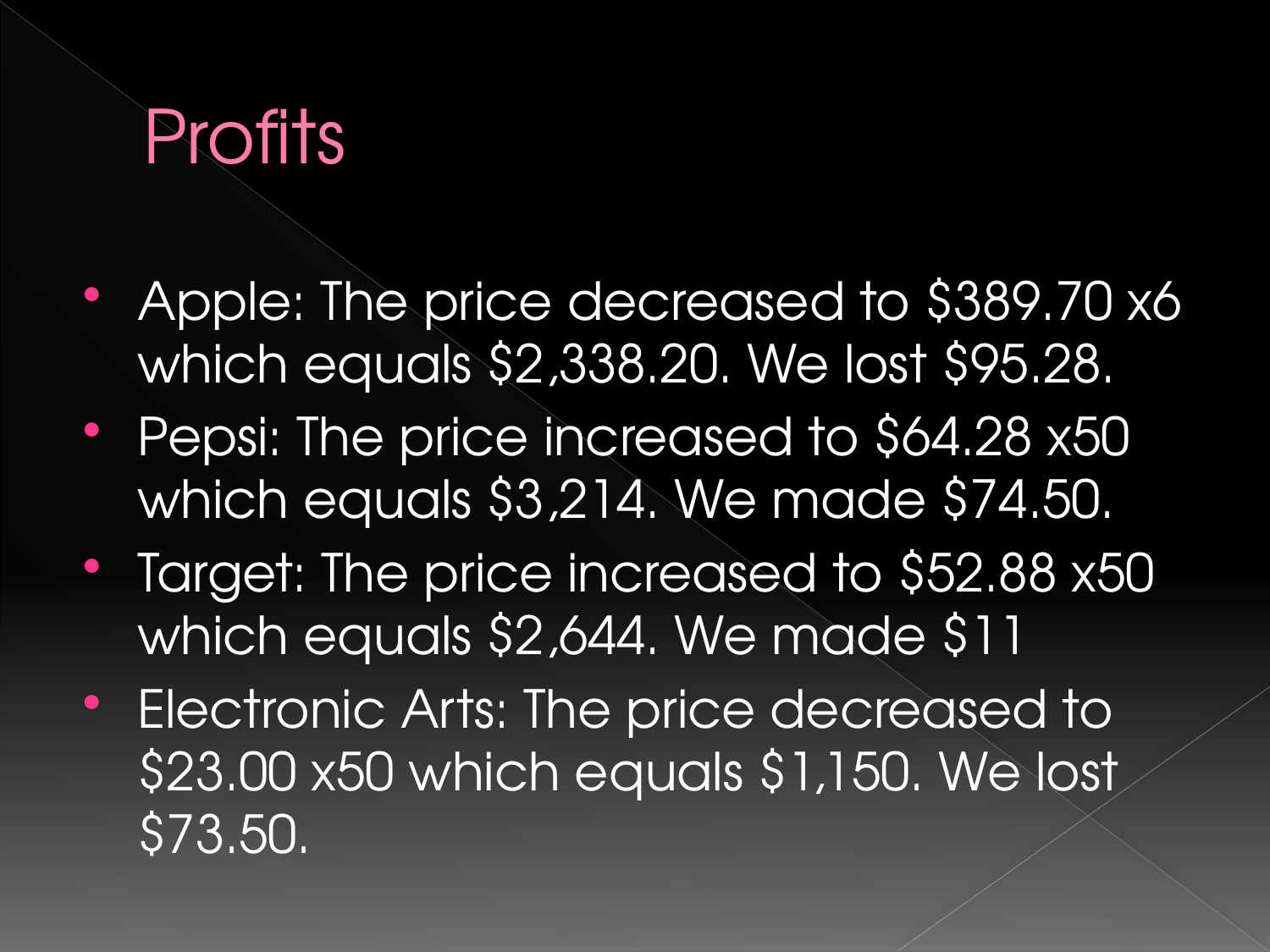

# Profits
Apple: The price decreased to $389.70 x6 which equals $2,338.20. We lost $95.28.
Pepsi: The price increased to $64.28 x50 which equals $3,214. We made $74.50.
Target: The price increased to $52.88 x50 which equals $2,644. We made $11
Electronic Arts: The price decreased to $23.00 x50 which equals $1,150. We lost $73.50.